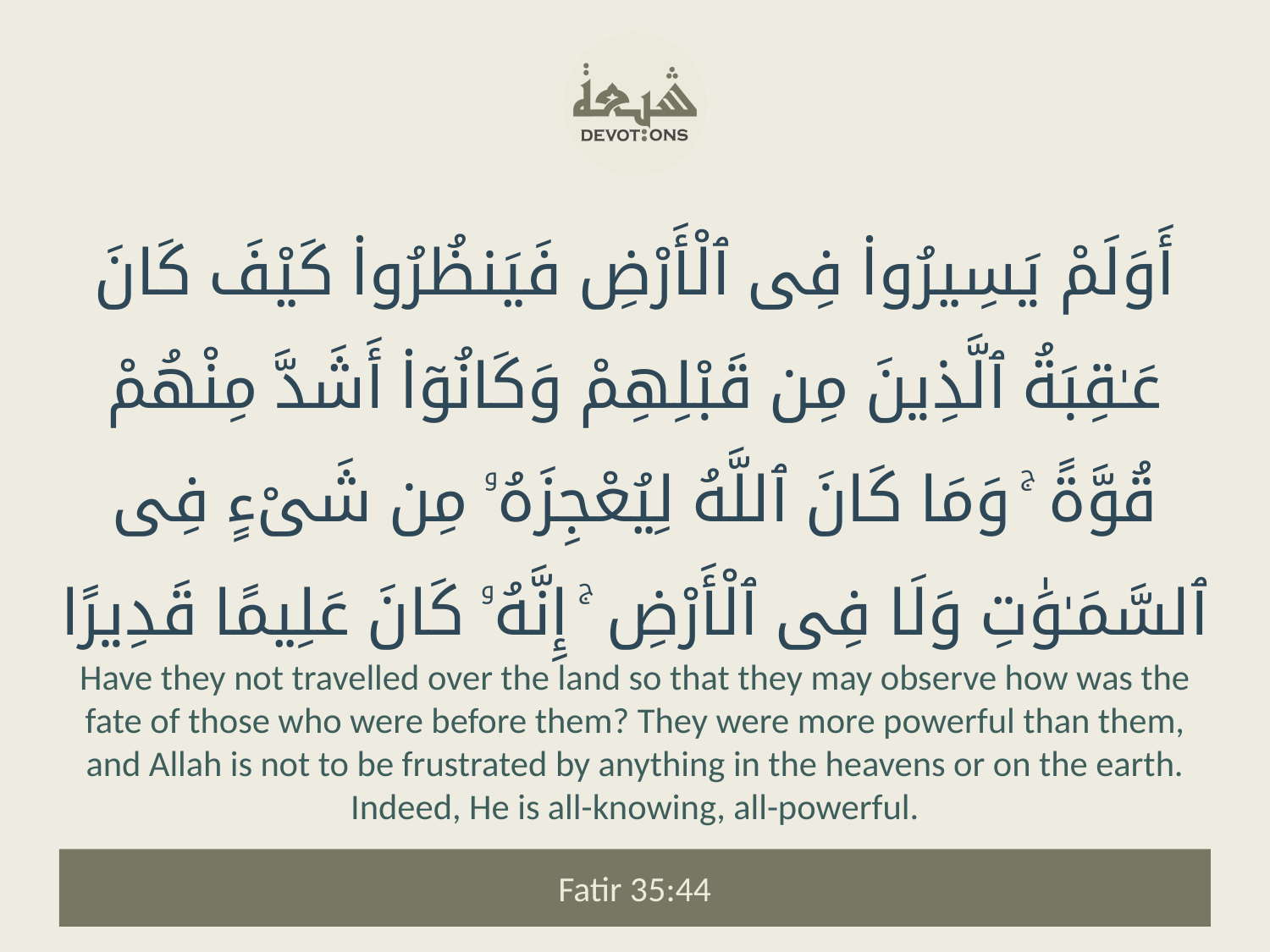

أَوَلَمْ يَسِيرُوا۟ فِى ٱلْأَرْضِ فَيَنظُرُوا۟ كَيْفَ كَانَ عَـٰقِبَةُ ٱلَّذِينَ مِن قَبْلِهِمْ وَكَانُوٓا۟ أَشَدَّ مِنْهُمْ قُوَّةً ۚ وَمَا كَانَ ٱللَّهُ لِيُعْجِزَهُۥ مِن شَىْءٍ فِى ٱلسَّمَـٰوَٰتِ وَلَا فِى ٱلْأَرْضِ ۚ إِنَّهُۥ كَانَ عَلِيمًا قَدِيرًا
Have they not travelled over the land so that they may observe how was the fate of those who were before them? They were more powerful than them, and Allah is not to be frustrated by anything in the heavens or on the earth. Indeed, He is all-knowing, all-powerful.
Fatir 35:44